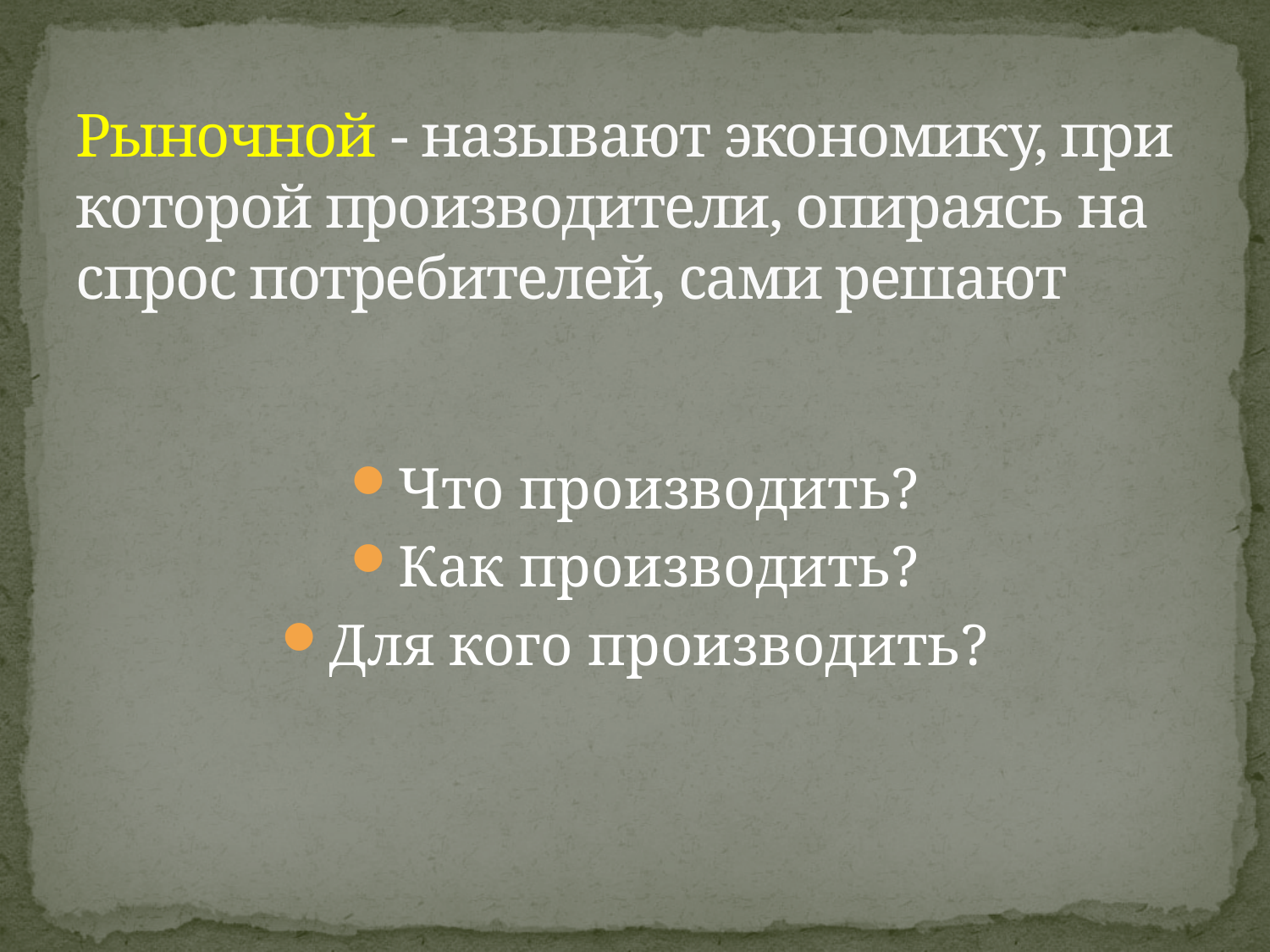

# Рыночной - называют экономику, при которой производители, опираясь на спрос потребителей, сами решают
Что производить?
Как производить?
Для кого производить?